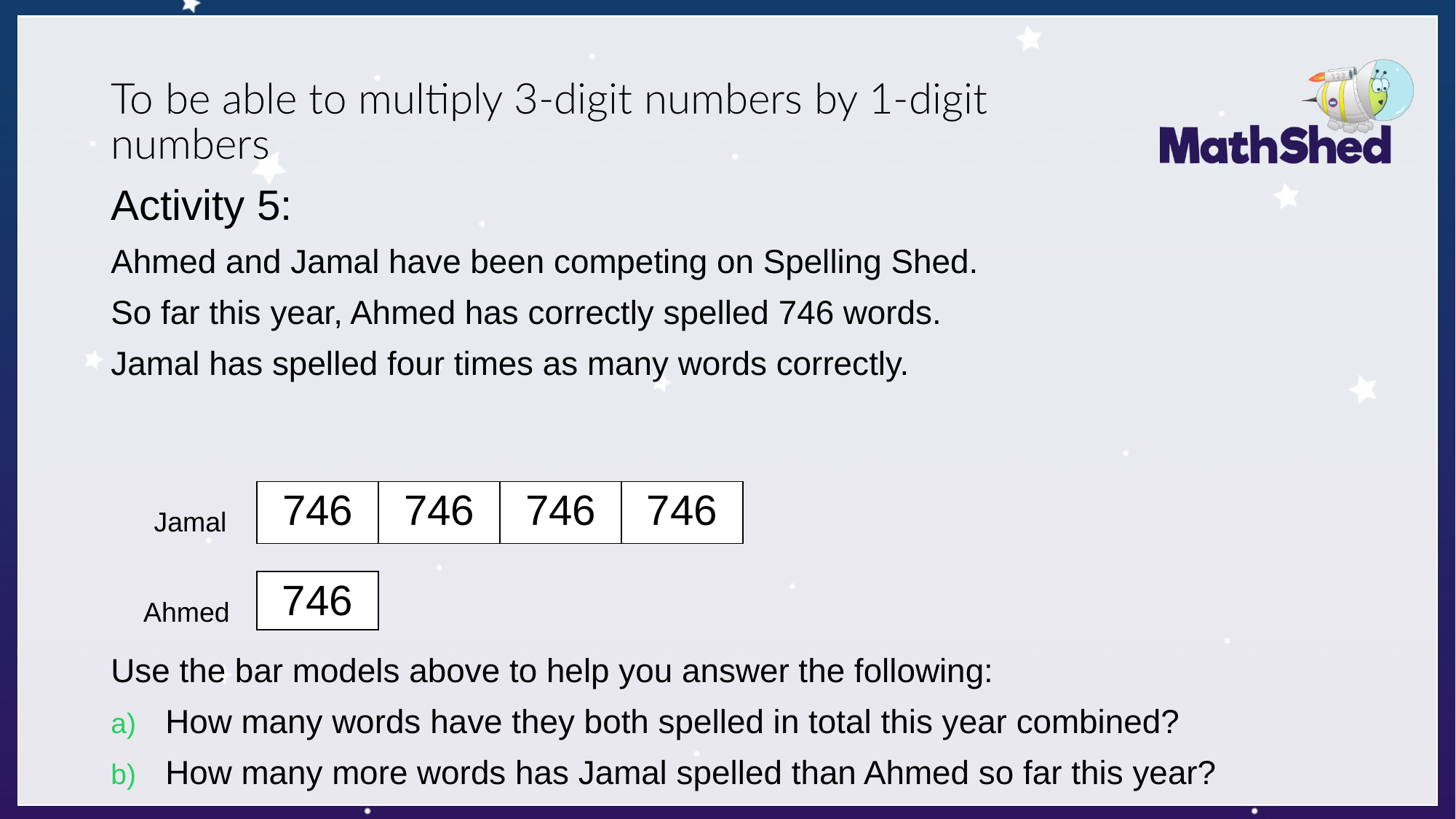

# To be able to multiply 3-digit numbers by 1-digit numbers
Activity 5:
Ahmed and Jamal have been competing on Spelling Shed.
So far this year, Ahmed has correctly spelled 746 words.
Jamal has spelled four times as many words correctly.

Use the bar models above to help you answer the following:
How many words have they both spelled in total this year combined?
How many more words has Jamal spelled than Ahmed so far this year?

| 746 | 746 | 746 | 746 |
| --- | --- | --- | --- |
Jamal
| 746 |
| --- |
Ahmed